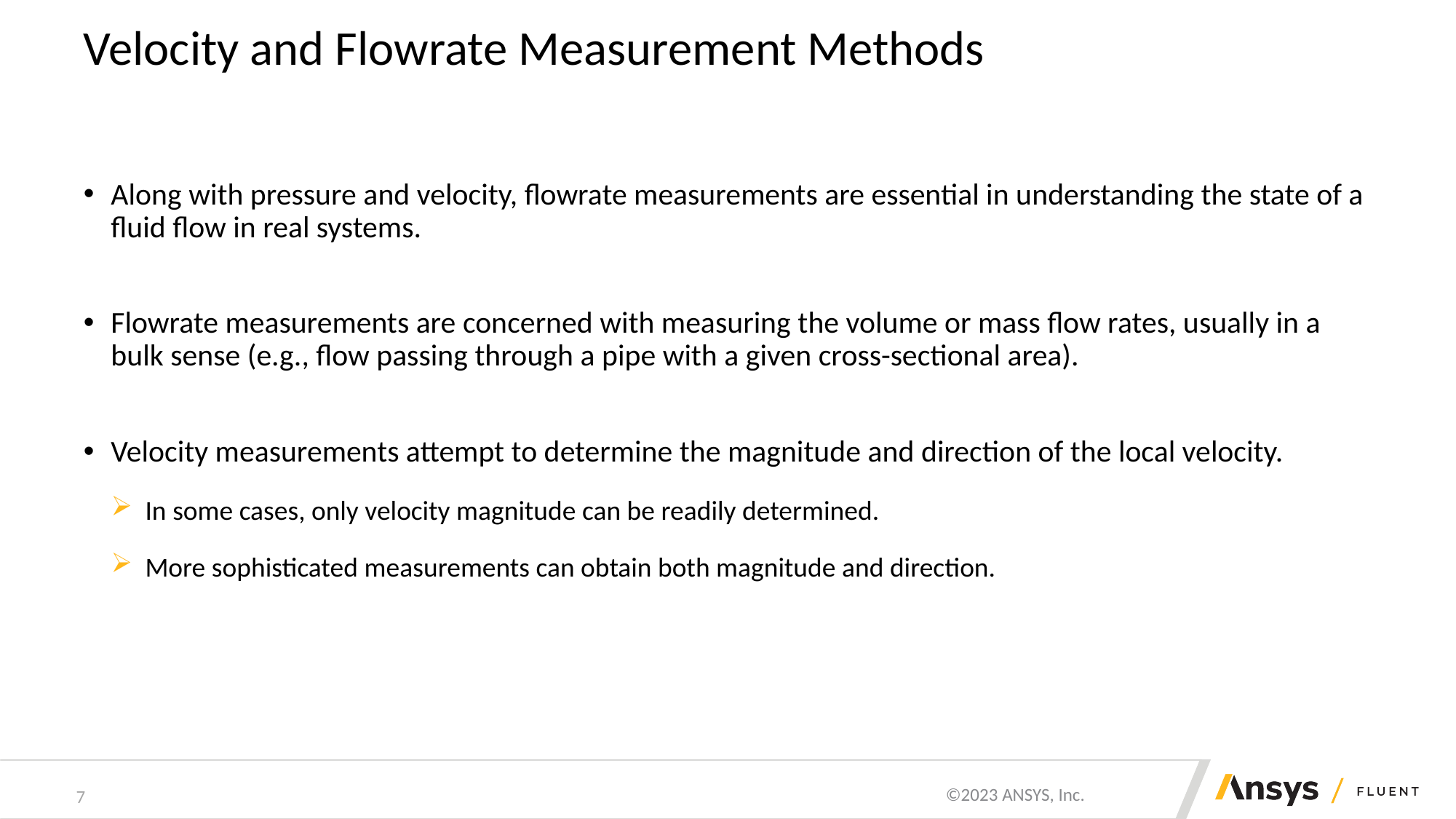

# Velocity and Flowrate Measurement Methods
Along with pressure and velocity, flowrate measurements are essential in understanding the state of a fluid flow in real systems.

Flowrate measurements are concerned with measuring the volume or mass flow rates, usually in a bulk sense (e.g., flow passing through a pipe with a given cross-sectional area).

Velocity measurements attempt to determine the magnitude and direction of the local velocity.
In some cases, only velocity magnitude can be readily determined.
More sophisticated measurements can obtain both magnitude and direction.

7